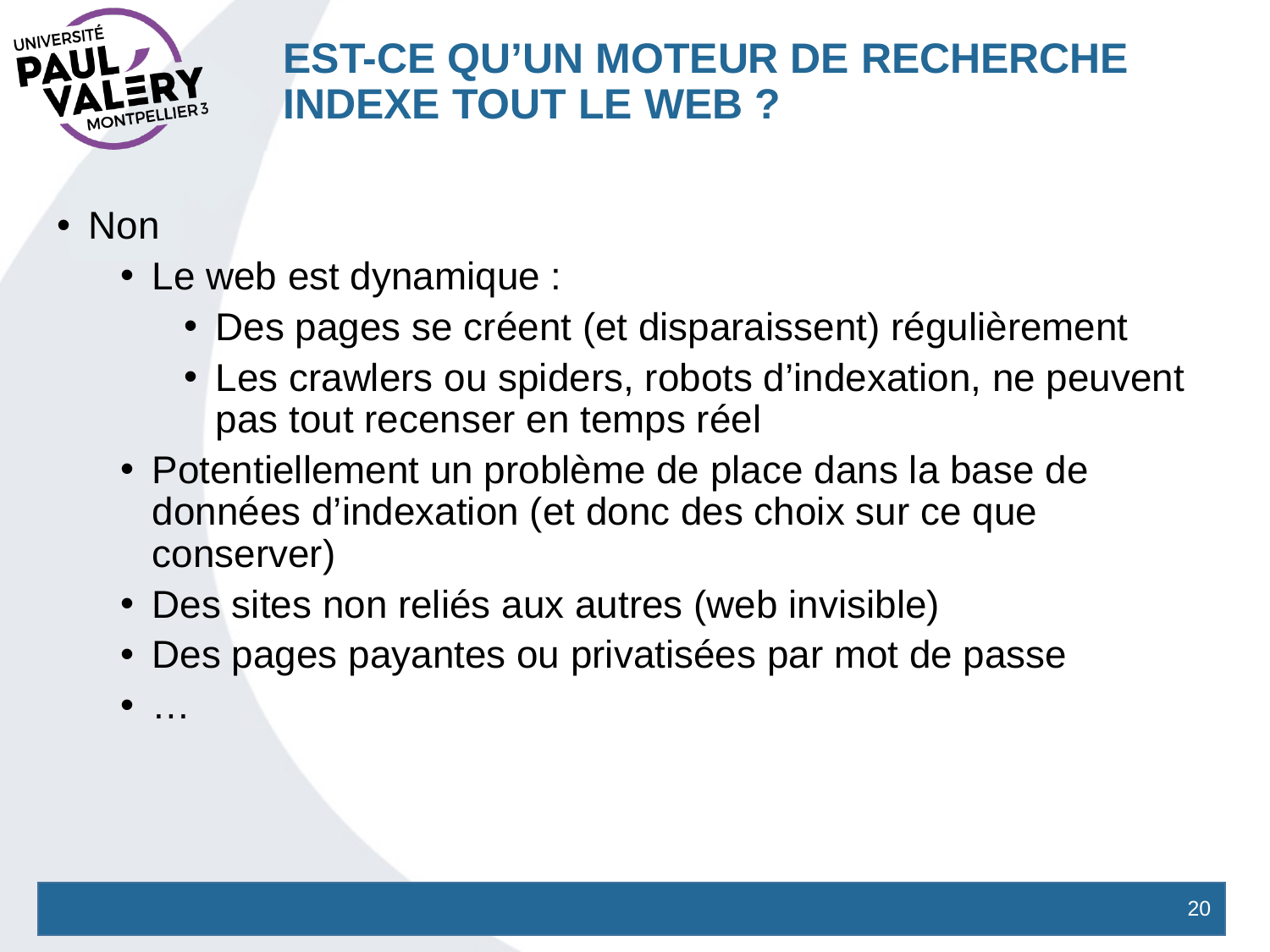

# Est-ce qu’un moteur de recherche indexe tout le web ?
Non
Le web est dynamique :
Des pages se créent (et disparaissent) régulièrement
Les crawlers ou spiders, robots d’indexation, ne peuvent pas tout recenser en temps réel
Potentiellement un problème de place dans la base de données d’indexation (et donc des choix sur ce que conserver)
Des sites non reliés aux autres (web invisible)
Des pages payantes ou privatisées par mot de passe
…

20